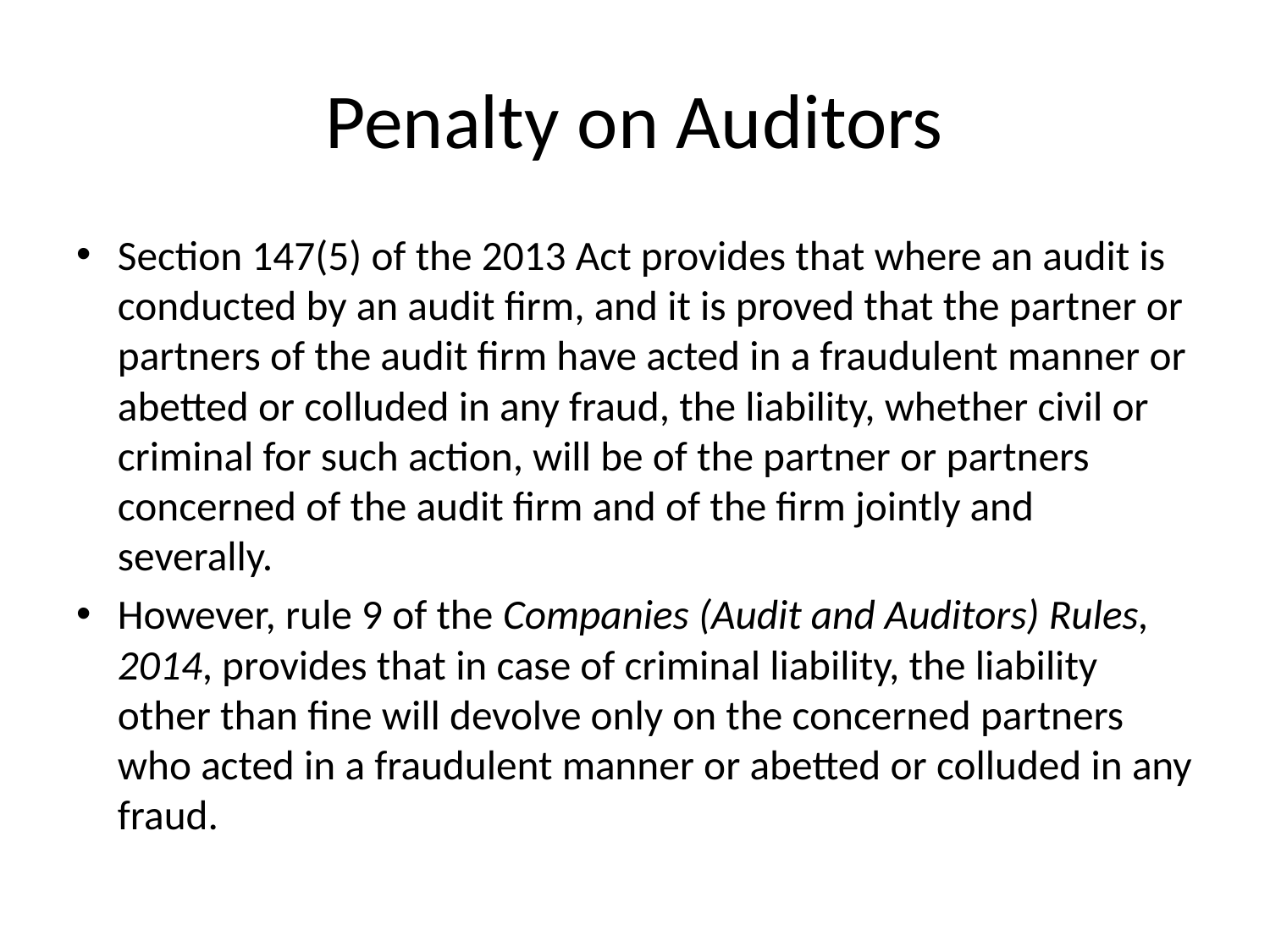

# Penalty on Auditors
Section 147(5) of the 2013 Act provides that where an audit is conducted by an audit firm, and it is proved that the partner or partners of the audit firm have acted in a fraudulent manner or abetted or colluded in any fraud, the liability, whether civil or criminal for such action, will be of the partner or partners concerned of the audit firm and of the firm jointly and severally.
However, rule 9 of the Companies (Audit and Auditors) Rules, 2014, provides that in case of criminal liability, the liability other than fine will devolve only on the concerned partners who acted in a fraudulent manner or abetted or colluded in any fraud.